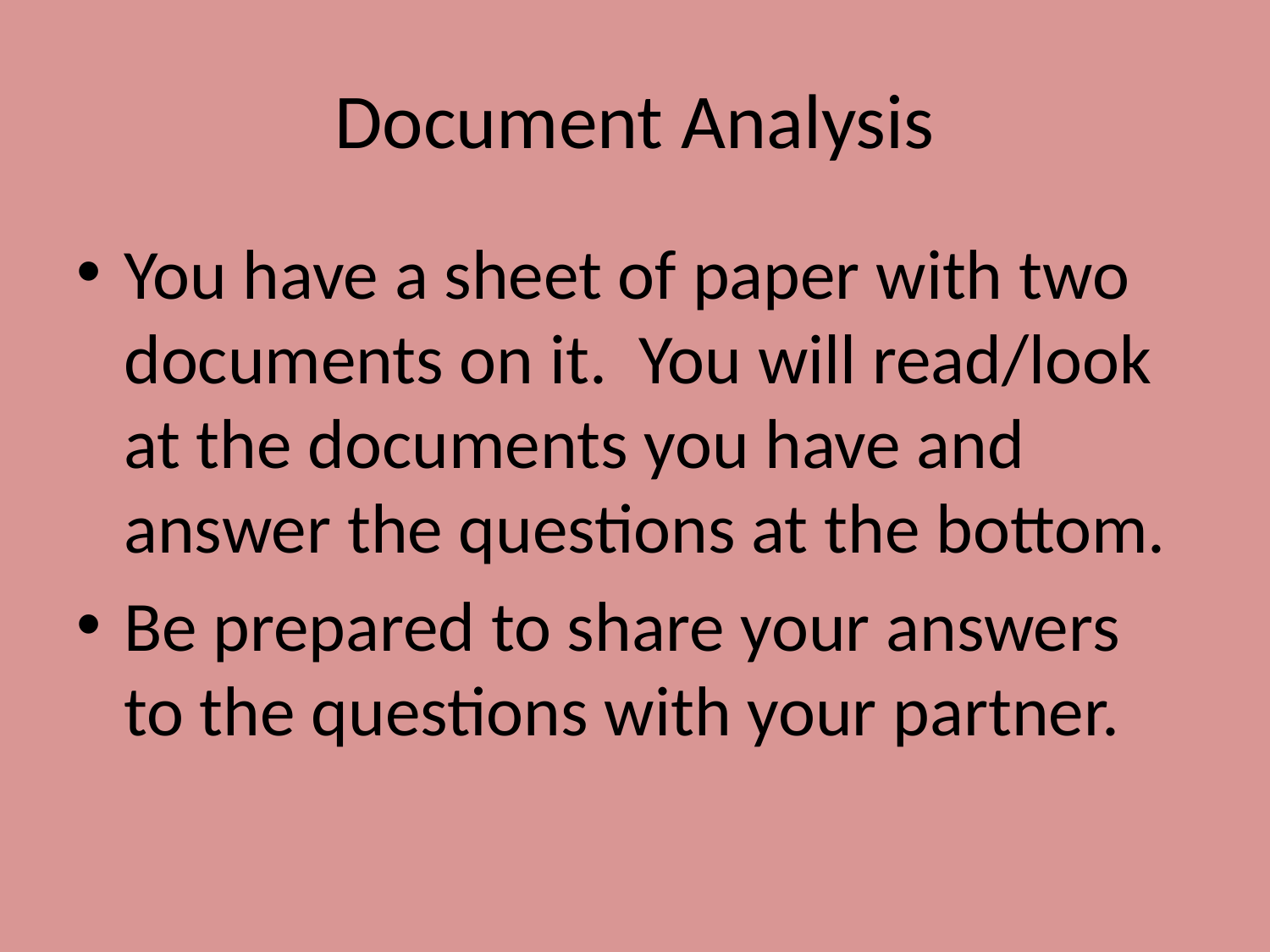

# Document Analysis
You have a sheet of paper with two documents on it.  You will read/look at the documents you have and answer the questions at the bottom.
Be prepared to share your answers to the questions with your partner.